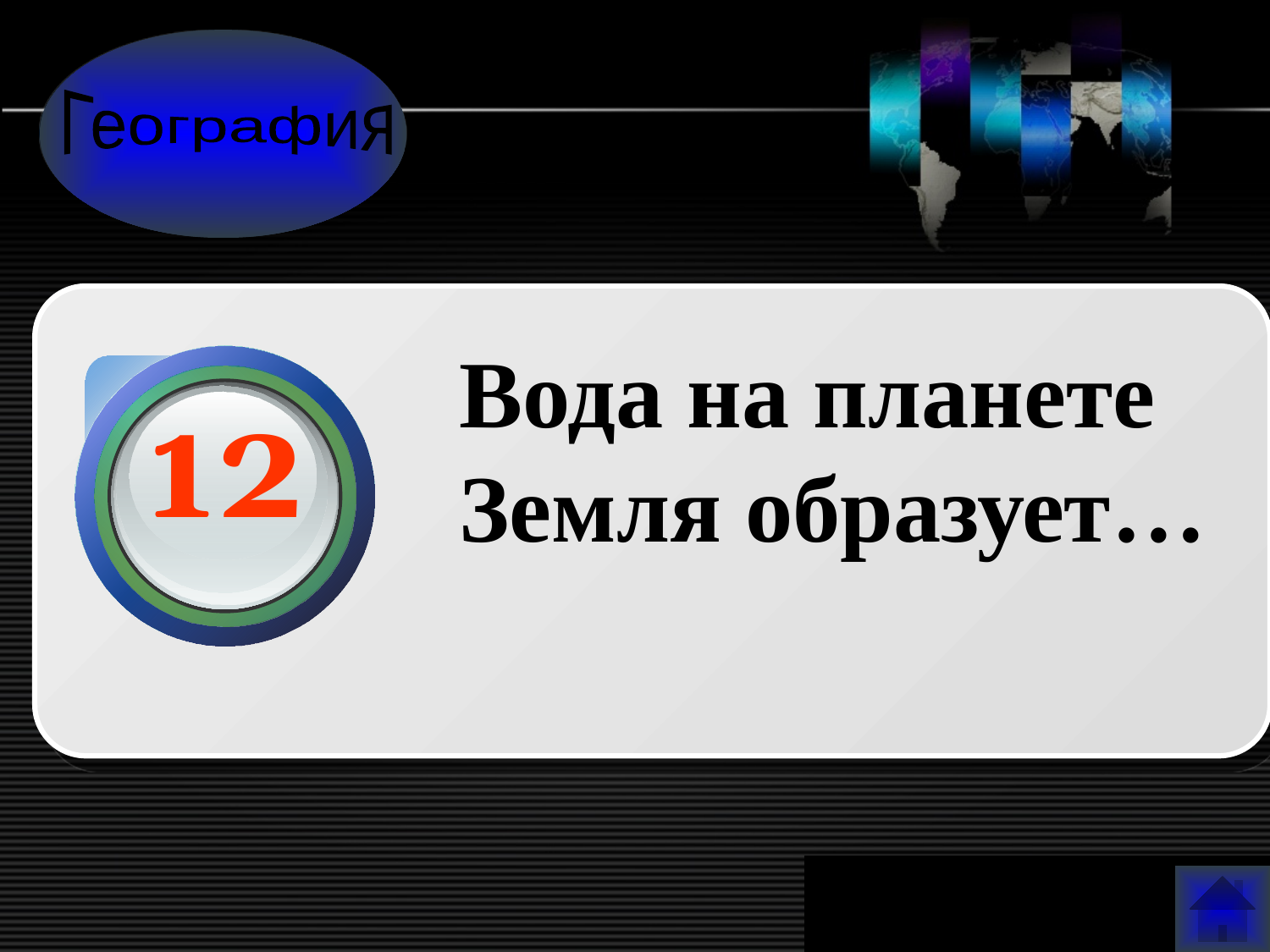

География

Вода на планете Земля образует…

12

www.themegallery.com